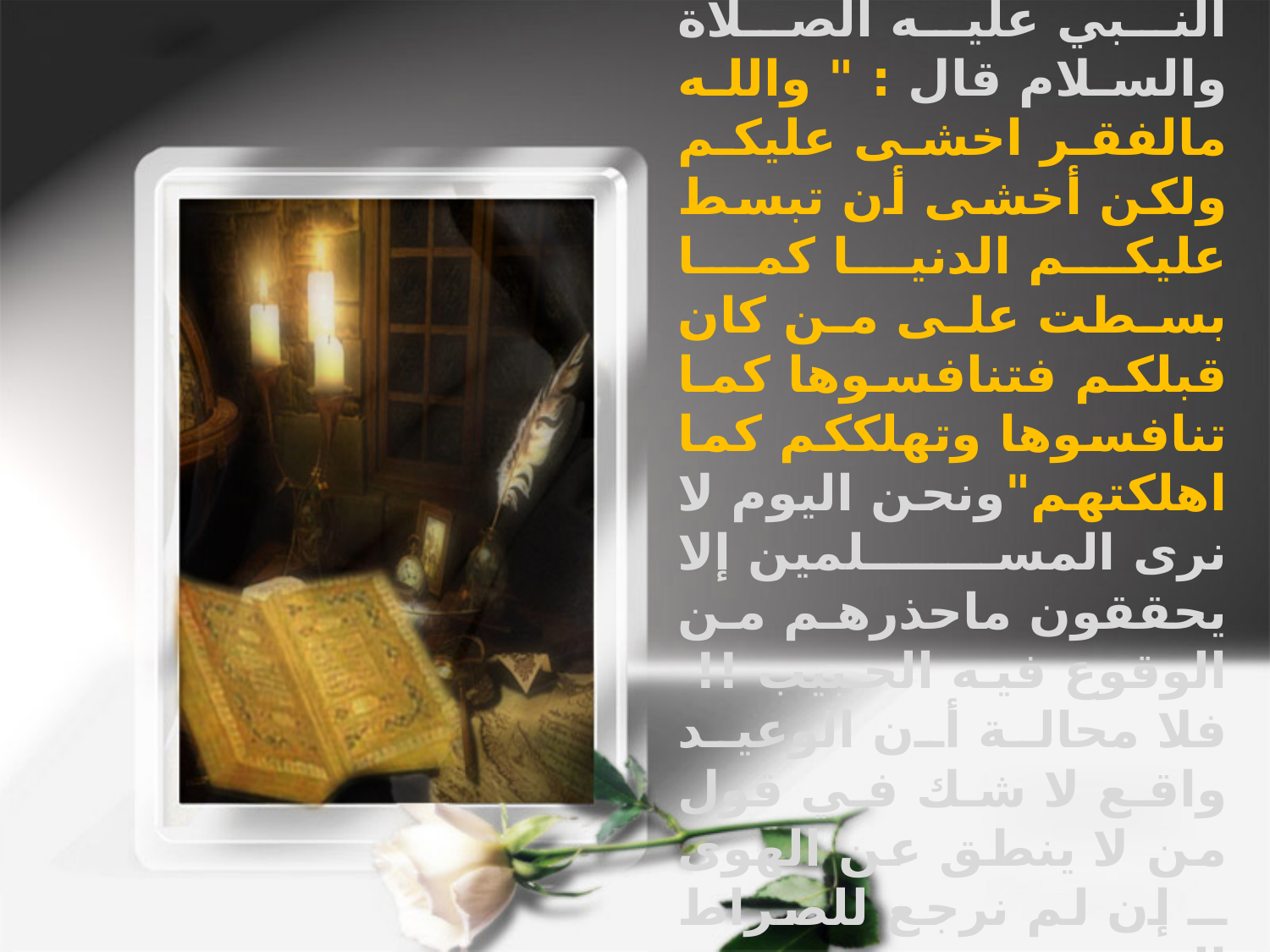

ــ وقد روى البخاري ومسلم من حديث عمرو بن عوف أن النبي عليه الصلاة والسلام قال : " والله مالفقر اخشى عليكم ولكن أخشى أن تبسط عليكم الدنيا كما بسطت على من كان قبلكم فتنافسوها كما تنافسوها وتهلككم كما اهلكتهم"ونحن اليوم لا نرى المسلمين إلا يحققون ماحذرهم من الوقوع فيه الحبيب !!  فلا محالة أن الوعيد واقع لا شك في قول من لا ينطق عن الهوى ــ إن لم نرجع للصراط المستقيم ..